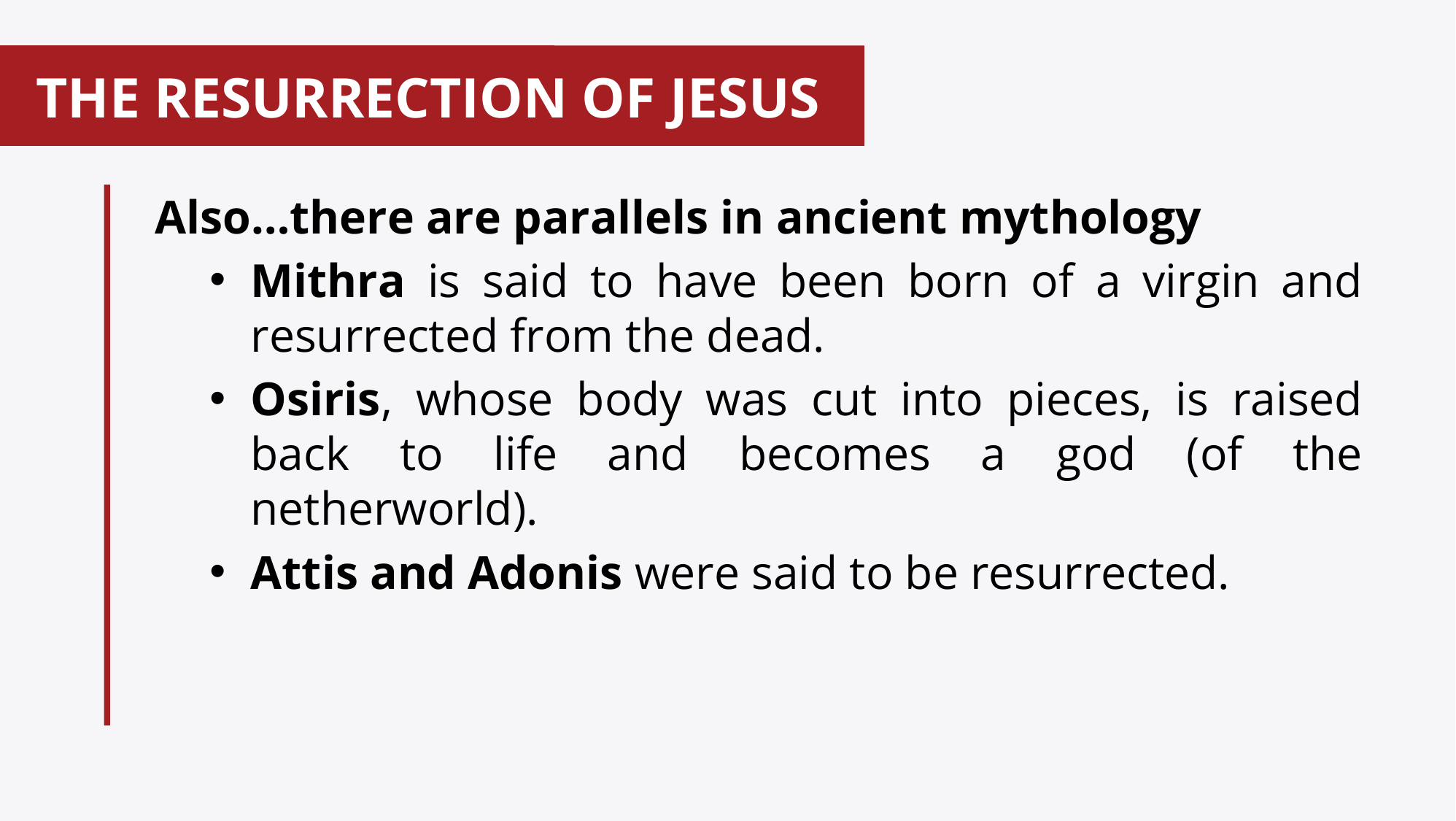

THE RESURRECTION OF JESUS
#
Also…there are parallels in ancient mythology
Mithra is said to have been born of a virgin and resurrected from the dead.
Osiris, whose body was cut into pieces, is raised back to life and becomes a god (of the netherworld).
Attis and Adonis were said to be resurrected.